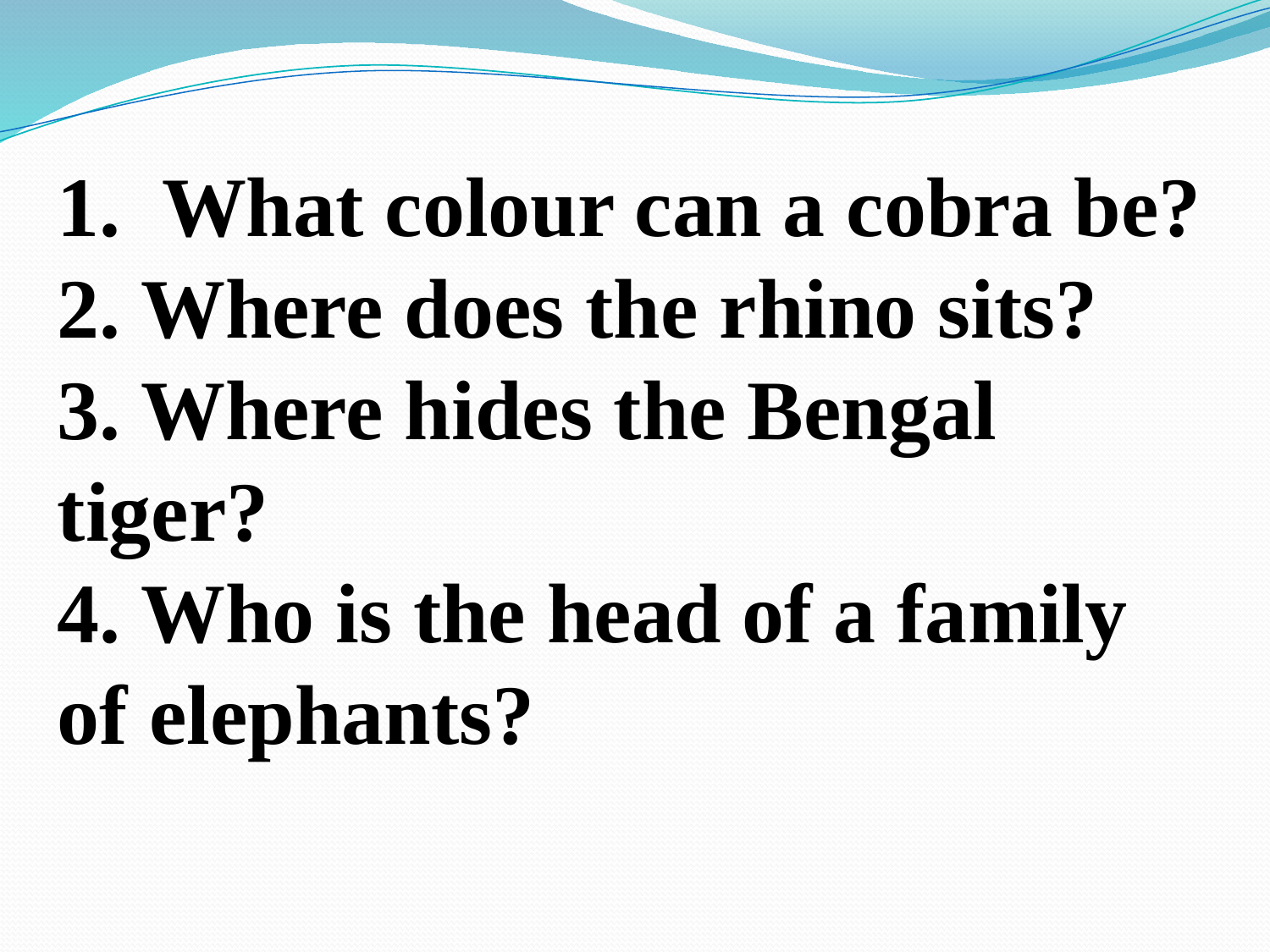

1.  What colour can a cobra be?
2. Where does the rhino sits?
3. Where hides the Bengal tiger?
4. Who is the head of a family of elephants?